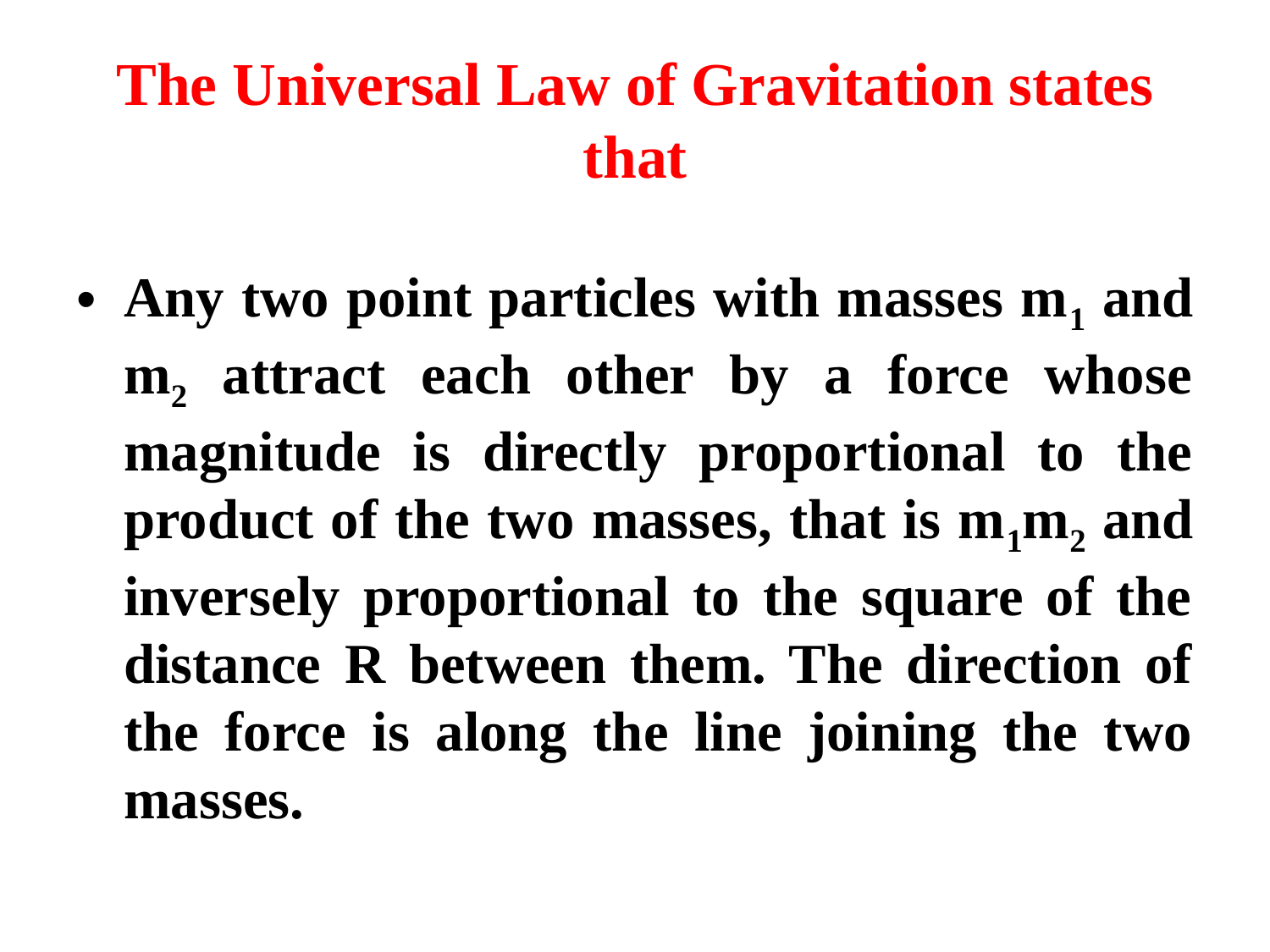

# The Universal Law of Gravitation states that
Any two point particles with masses m1 and m2 attract each other by a force whose magnitude is directly proportional to the product of the two masses, that is m1m2 and inversely proportional to the square of the distance R between them. The direction of the force is along the line joining the two masses.